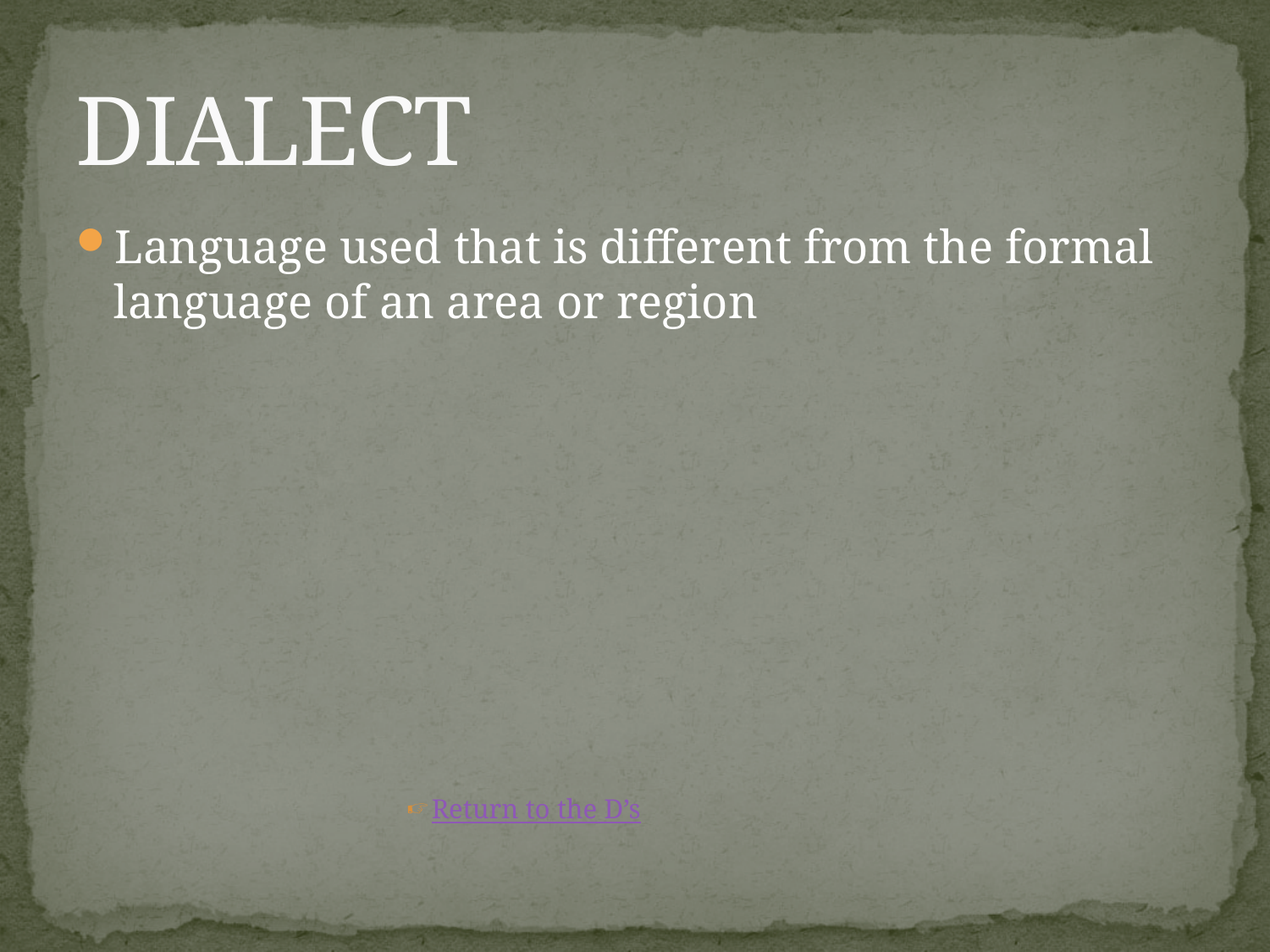

# DIALECT
Language used that is different from the formal language of an area or region

Return to the D’s